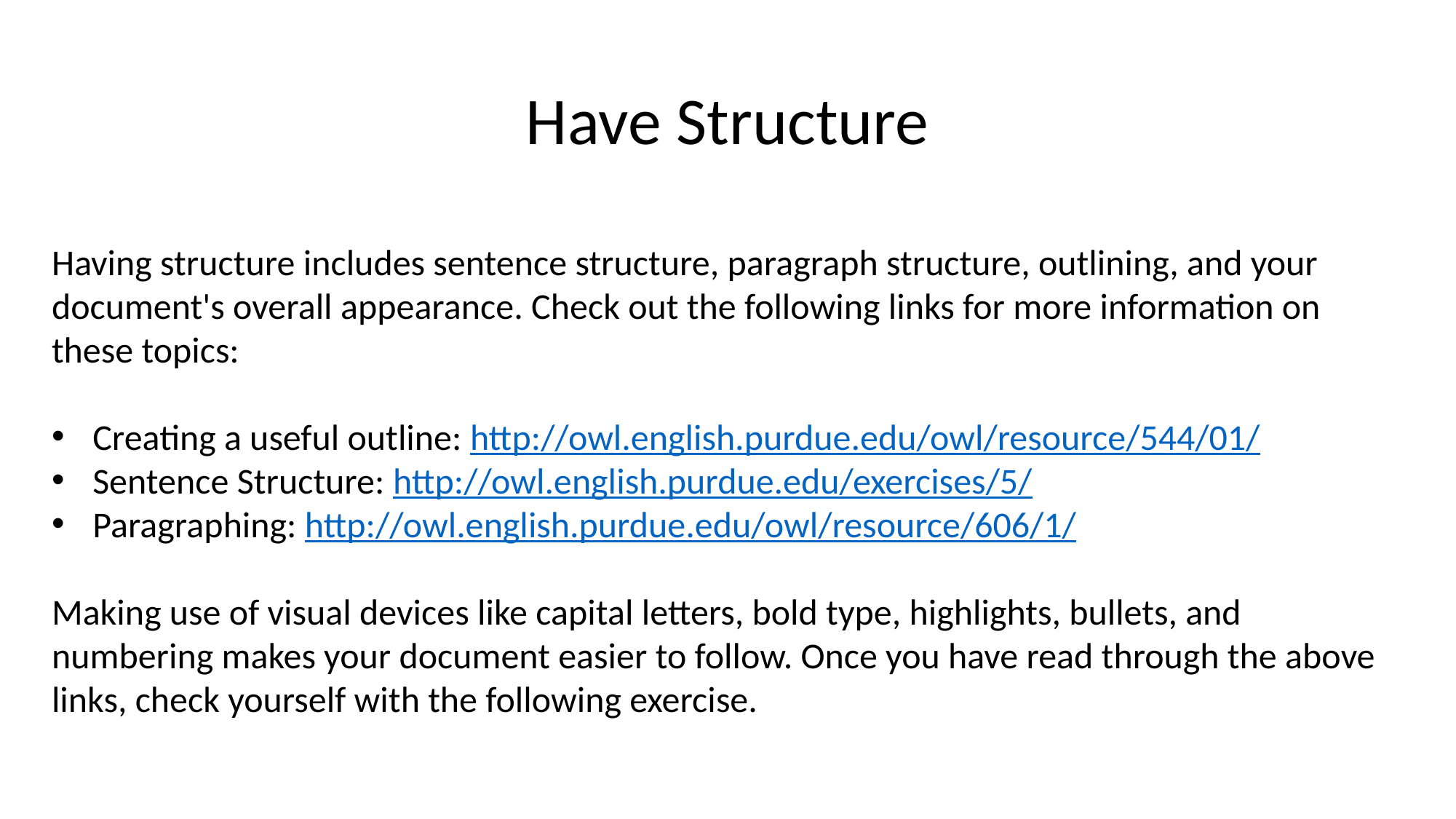

# Have Structure
Having structure includes sentence structure, paragraph structure, outlining, and your document's overall appearance. Check out the following links for more information on these topics:

Creating a useful outline: http://owl.english.purdue.edu/owl/resource/544/01/
Sentence Structure: http://owl.english.purdue.edu/exercises/5/
Paragraphing: http://owl.english.purdue.edu/owl/resource/606/1/

Making use of visual devices like capital letters, bold type, highlights, bullets, and numbering makes your document easier to follow. Once you have read through the above links, check yourself with the following exercise.